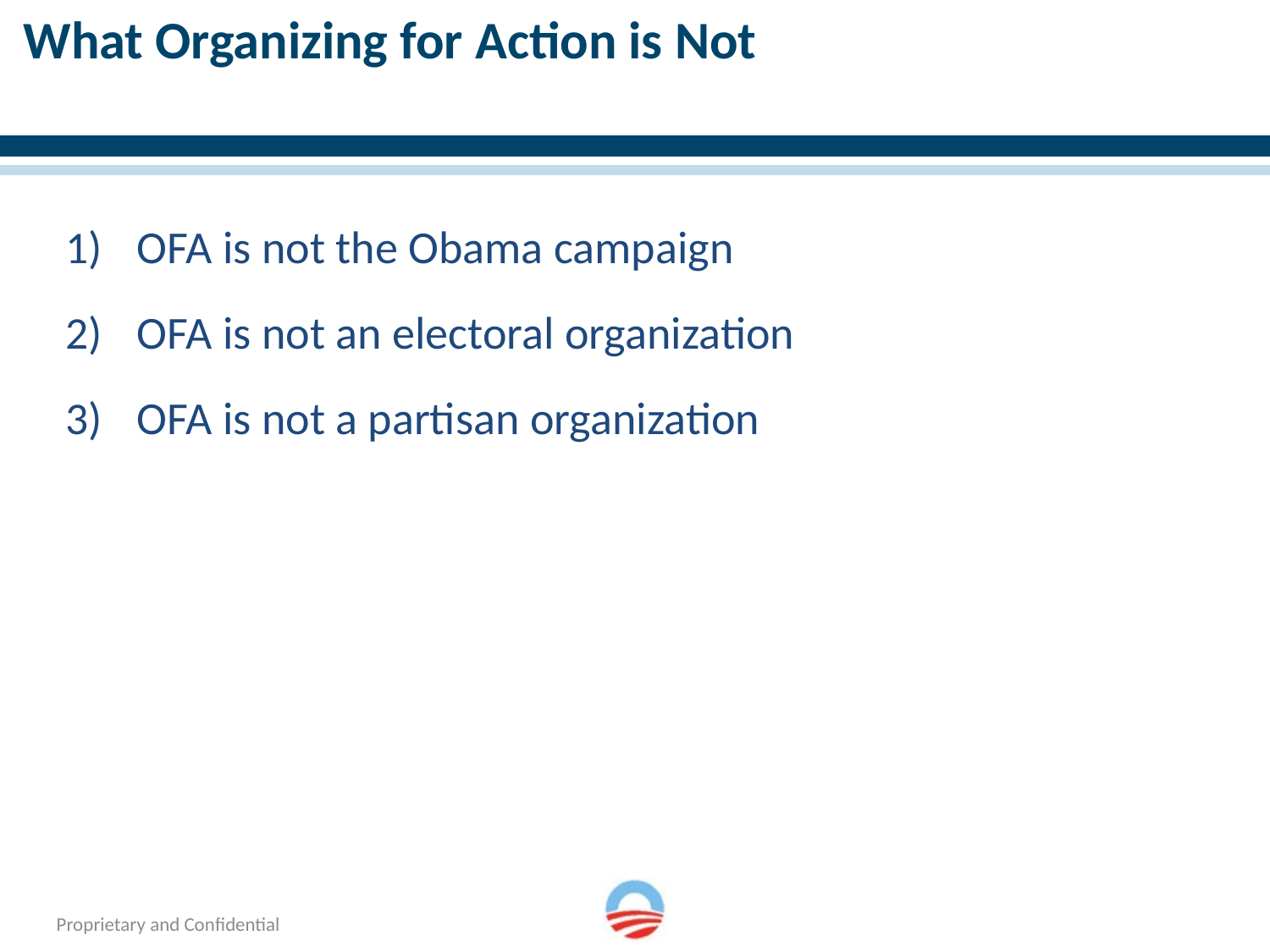

# What Organizing for Action is Not
OFA is not the Obama campaign
OFA is not an electoral organization
OFA is not a partisan organization